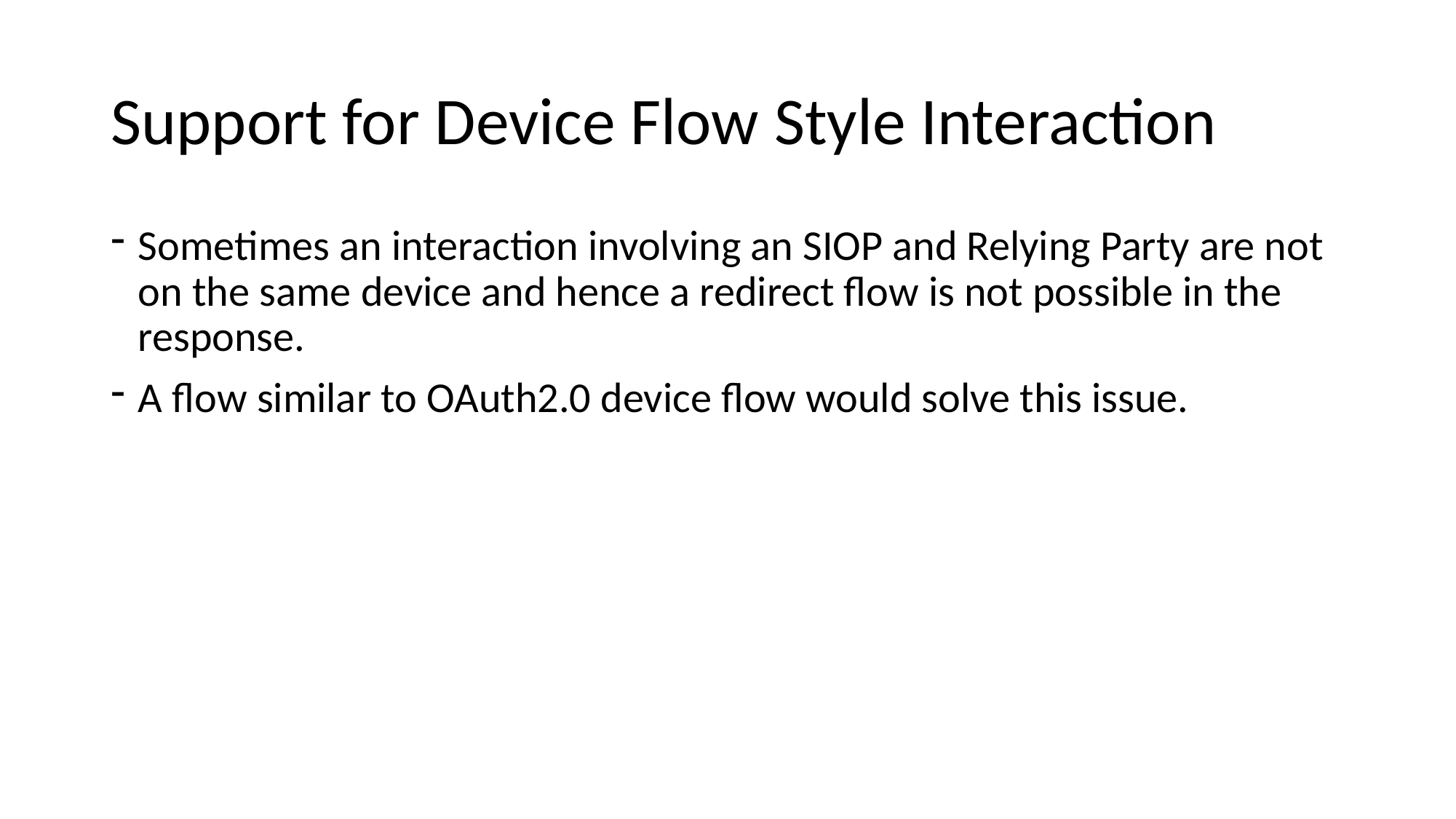

# Support for Device Flow Style Interaction
Sometimes an interaction involving an SIOP and Relying Party are not on the same device and hence a redirect flow is not possible in the response.
A flow similar to OAuth2.0 device flow would solve this issue.